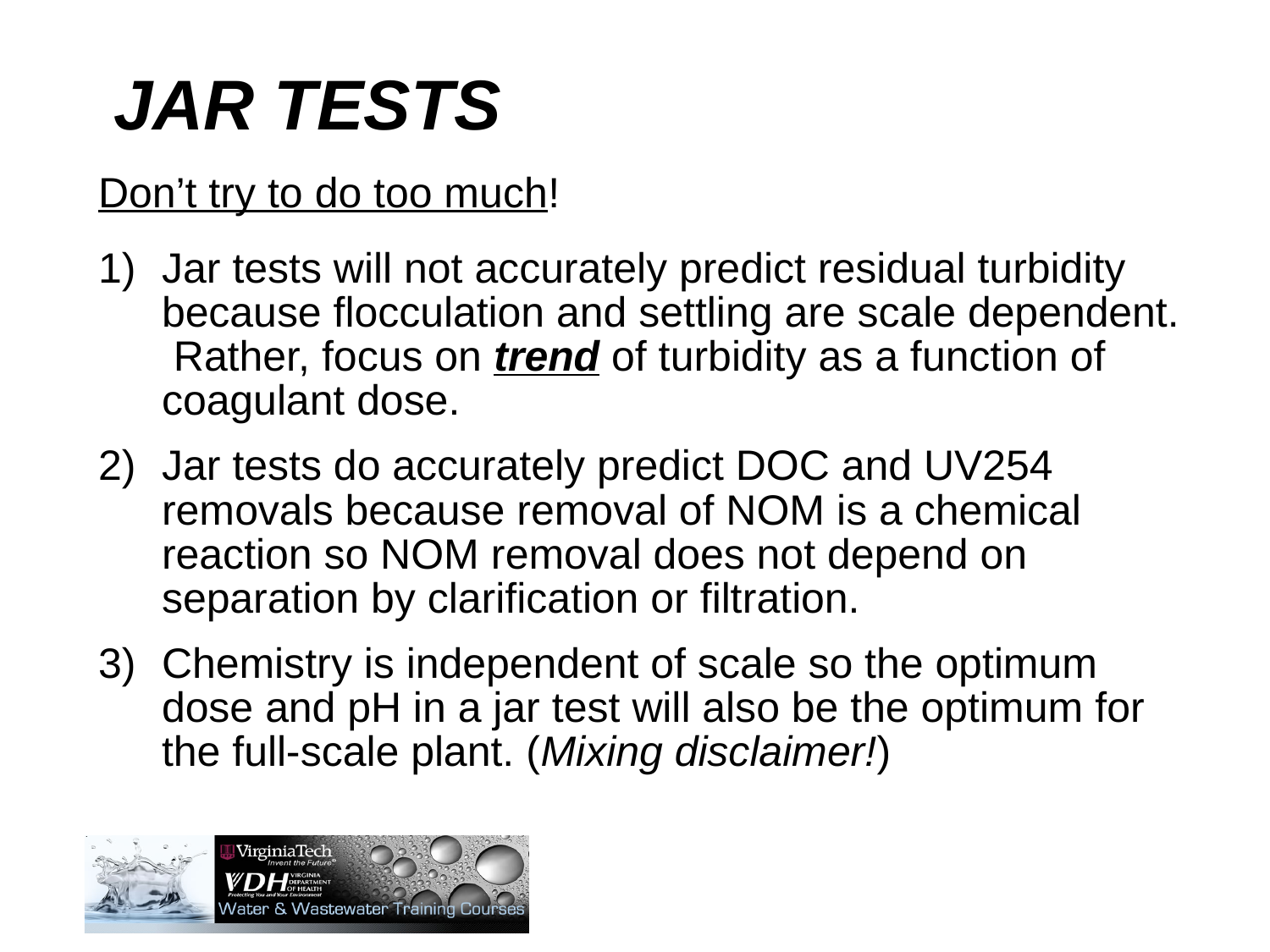

# Jar Tests
Don’t try to do too much!
Jar tests will not accurately predict residual turbidity because flocculation and settling are scale dependent.  Rather, focus on trend of turbidity as a function of coagulant dose.
Jar tests do accurately predict DOC and UV254 removals because removal of NOM is a chemical reaction so NOM removal does not depend on separation by clarification or filtration.
Chemistry is independent of scale so the optimum dose and pH in a jar test will also be the optimum for the full-scale plant. (Mixing disclaimer!)